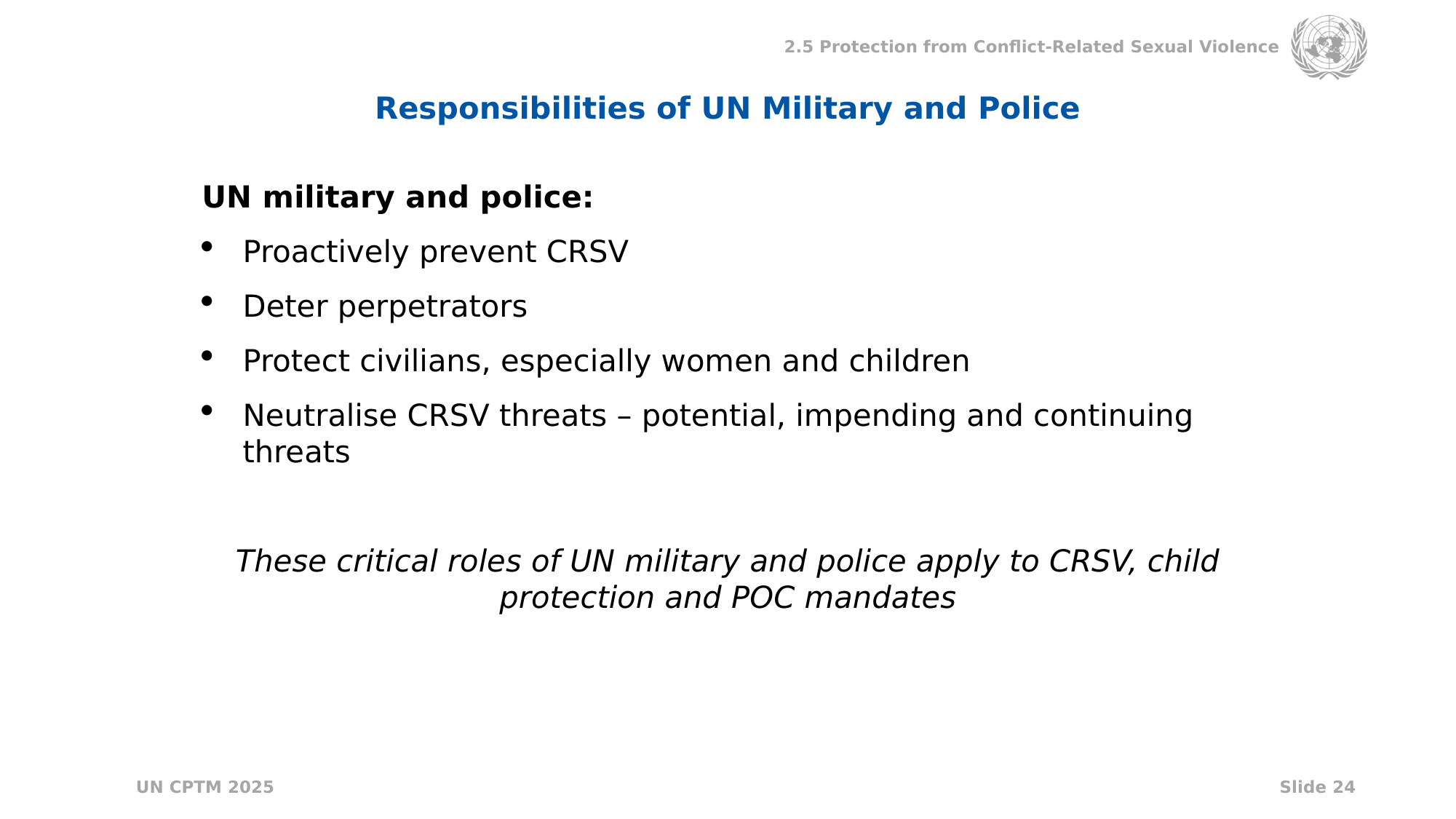

Responsibilities of UN Military and Police
UN military and police:
Proactively prevent CRSV
Deter perpetrators
Protect civilians, especially women and children
Neutralise CRSV threats – potential, impending and continuing threats

These critical roles of UN military and police apply to CRSV, child protection and POC mandates